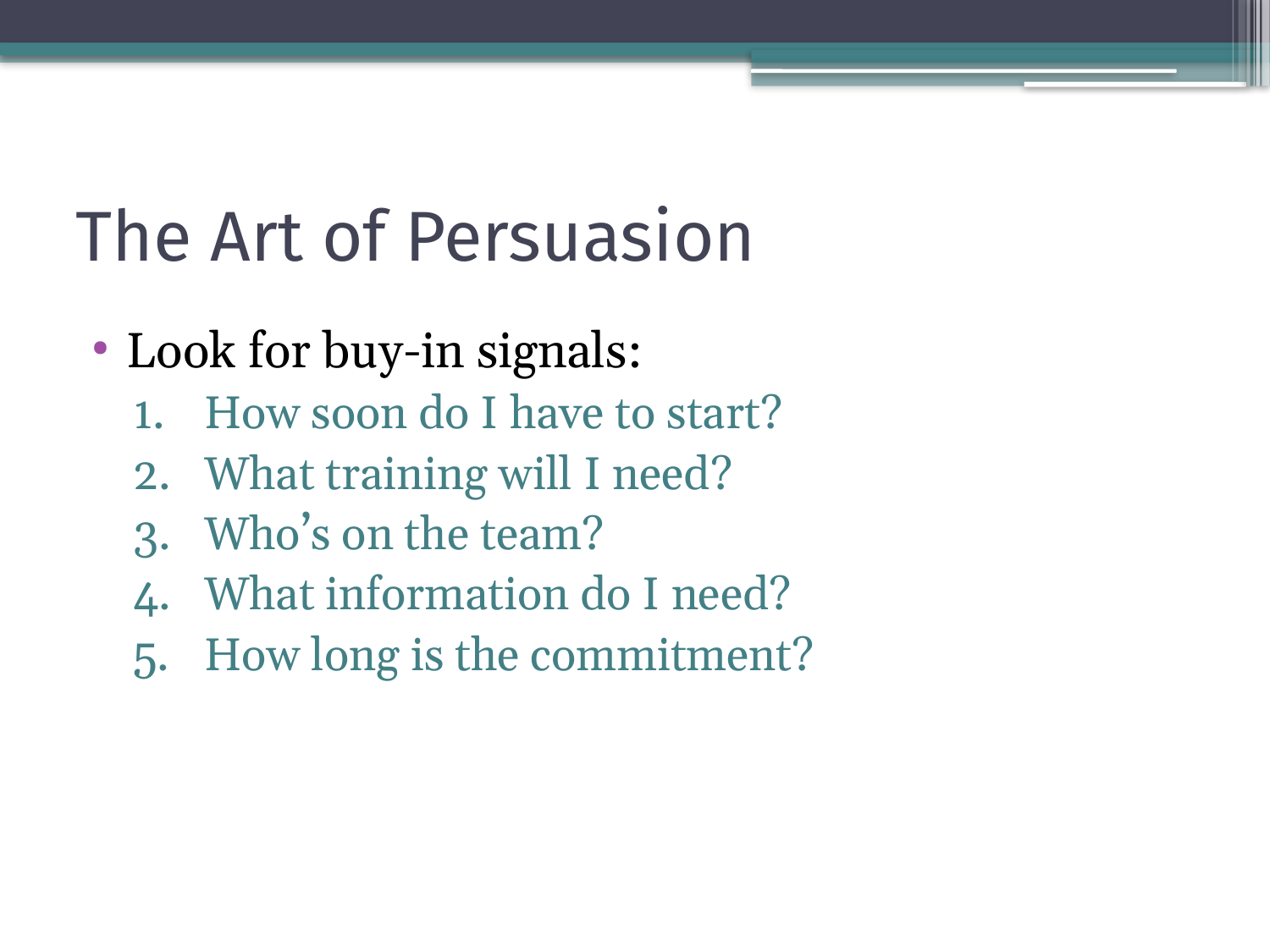

# The Art of Persuasion
Look for buy-in signals:
How soon do I have to start?
What training will I need?
Who’s on the team?
What information do I need?
How long is the commitment?